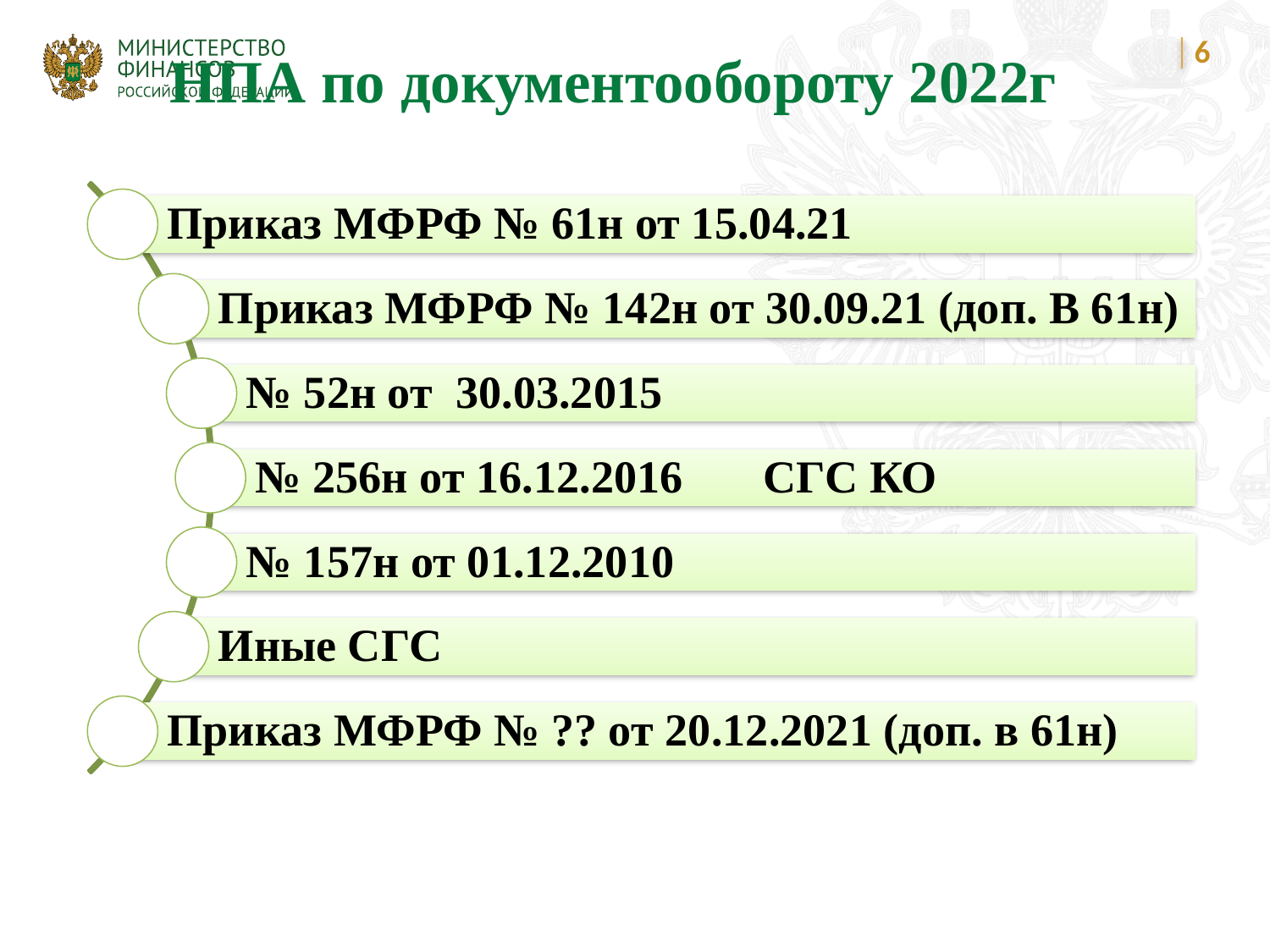

6
НПА по документообороту 2022г
Приказ МФРФ № 61н от 15.04.21
Приказ МФРФ № 142н от 30.09.21 (доп. В 61н)
№ 52н от  30.03.2015
№ 256н от 16.12.2016       СГС КО
№ 157н от 01.12.2010
Иные СГС
Приказ МФРФ № ?? от 20.12.2021 (доп. в 61н)